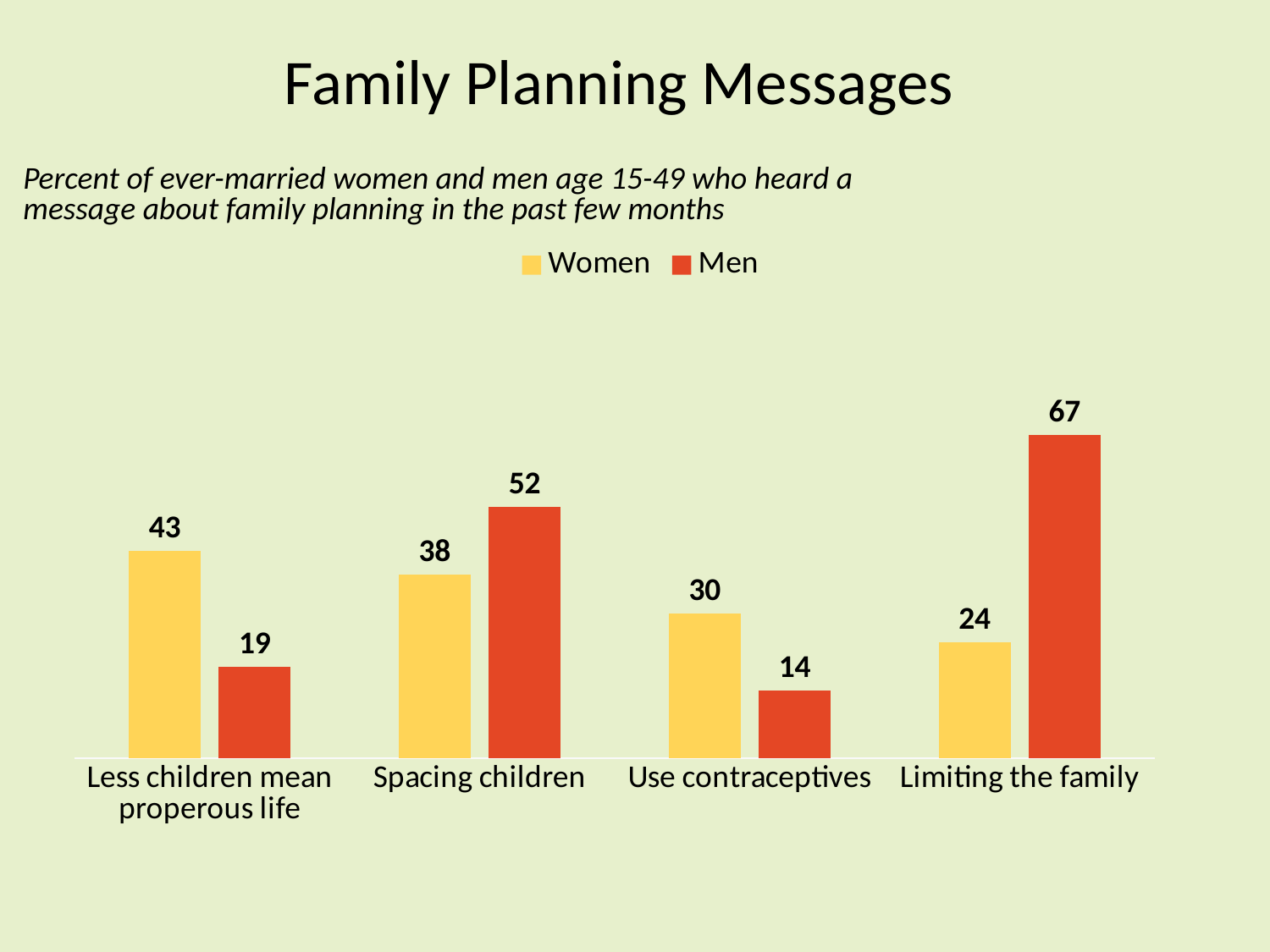

# Family Planning Messages
Percent of ever-married women and men age 15-49 who heard a message about family planning in the past few months

### Chart

| Category | Women | Men |
|---|---|---|
| Less children mean properous life | 43.0 | 19.0 |
| Spacing children | 38.0 | 52.0 |
| Use contraceptives | 30.0 | 14.0 |
| Limiting the family | 24.0 | 67.0 |